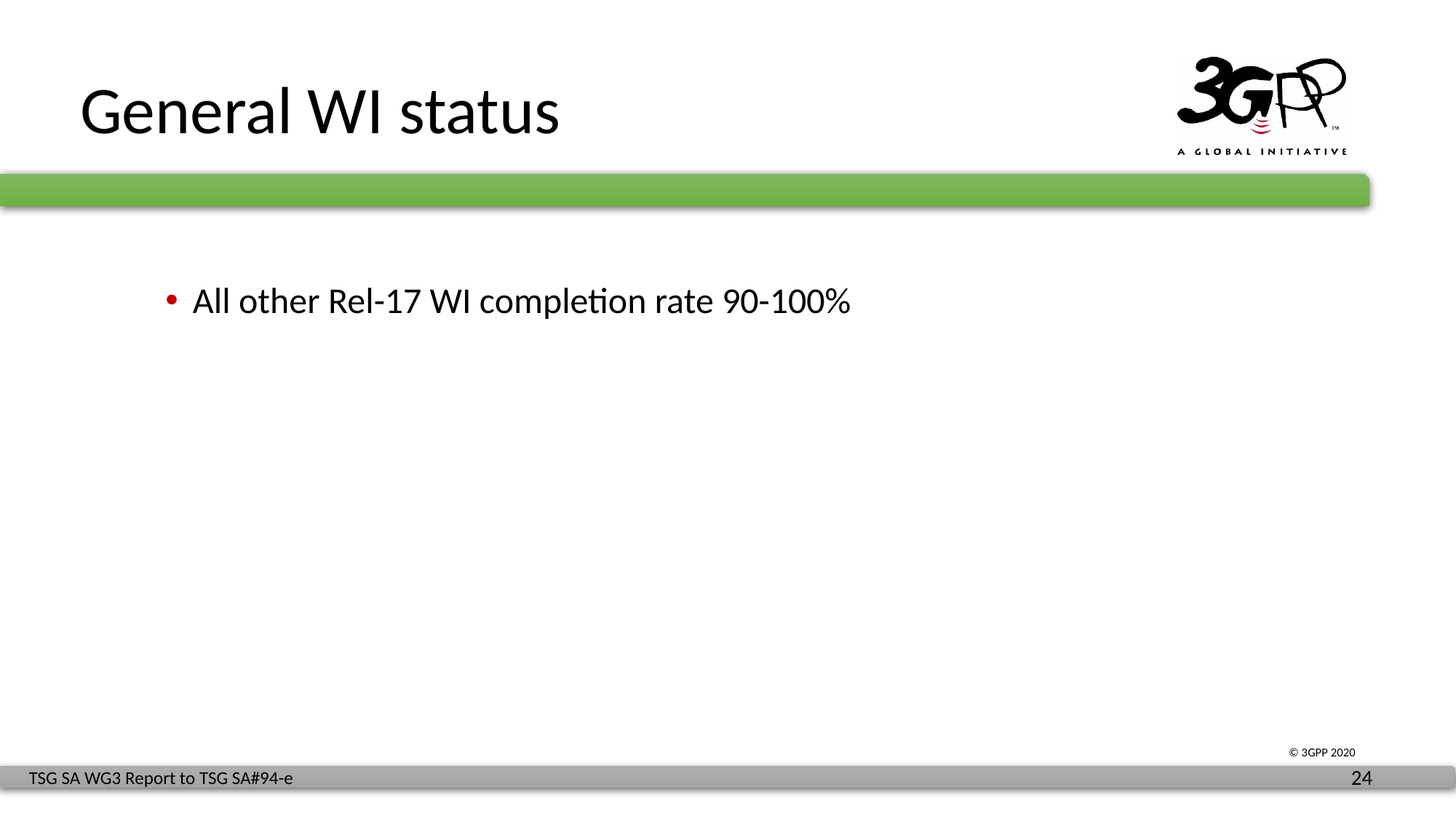

# General WI status

All other Rel-17 WI completion rate 90-100%